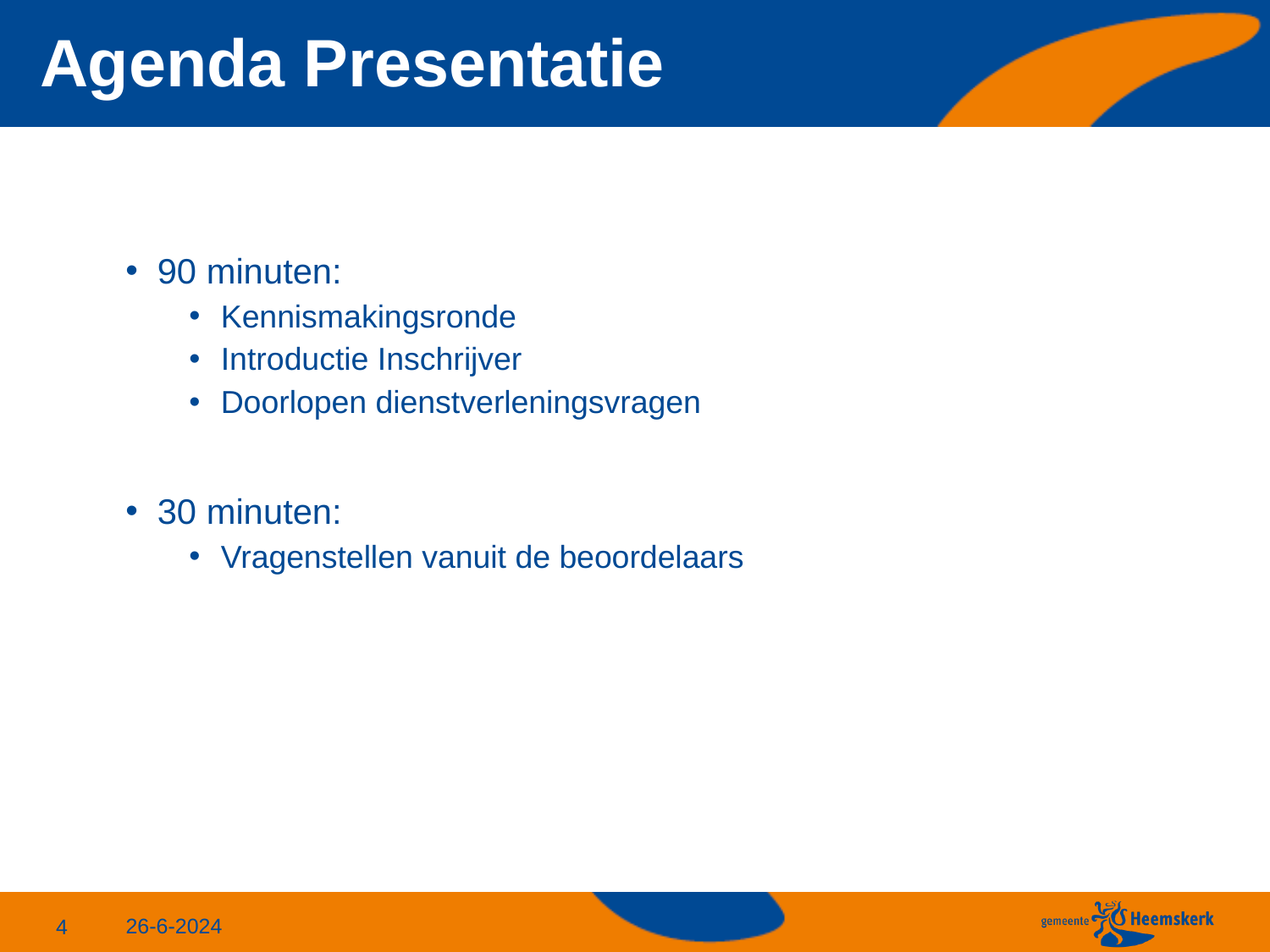

# Agenda Presentatie
90 minuten:
Kennismakingsronde
Introductie Inschrijver
Doorlopen dienstverleningsvragen

30 minuten:
Vragenstellen vanuit de beoordelaars
26-6-2024
4